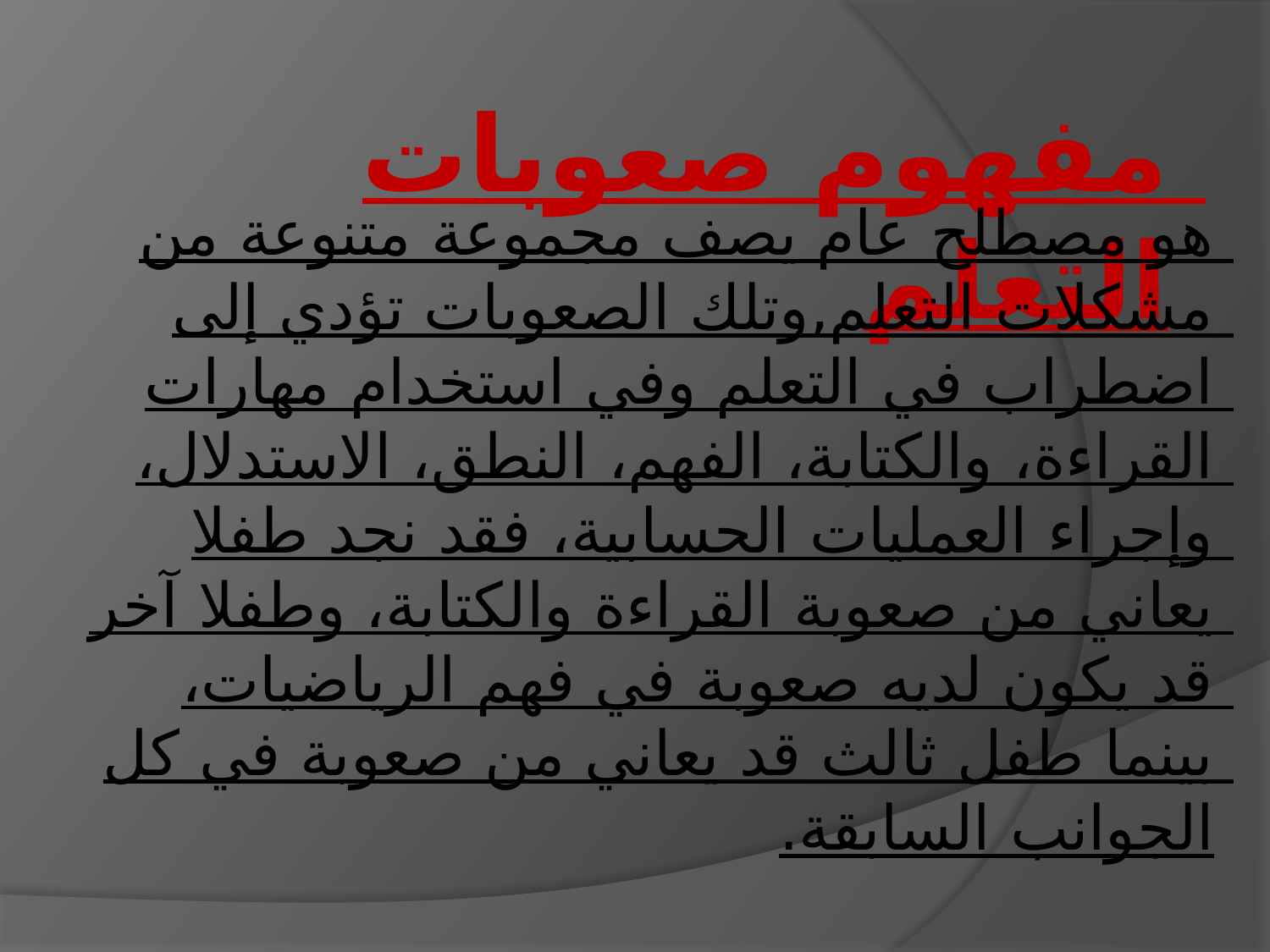

# مفهوم صعوبات التعلم
هو مصطلح عام يصف مجموعة متنوعة من مشكلات التعلم,وتلك الصعوبات تؤدي إلى اضطراب في التعلم وفي استخدام مهارات القراءة، والكتابة، الفهم، النطق، الاستدلال، وإجراء العمليات الحسابية، فقد نجد طفلا يعاني من صعوبة القراءة والكتابة، وطفلا آخر قد يكون لديه صعوبة في فهم الرياضيات، بينما طفل ثالث قد يعاني من صعوبة في كل الجوانب السابقة.